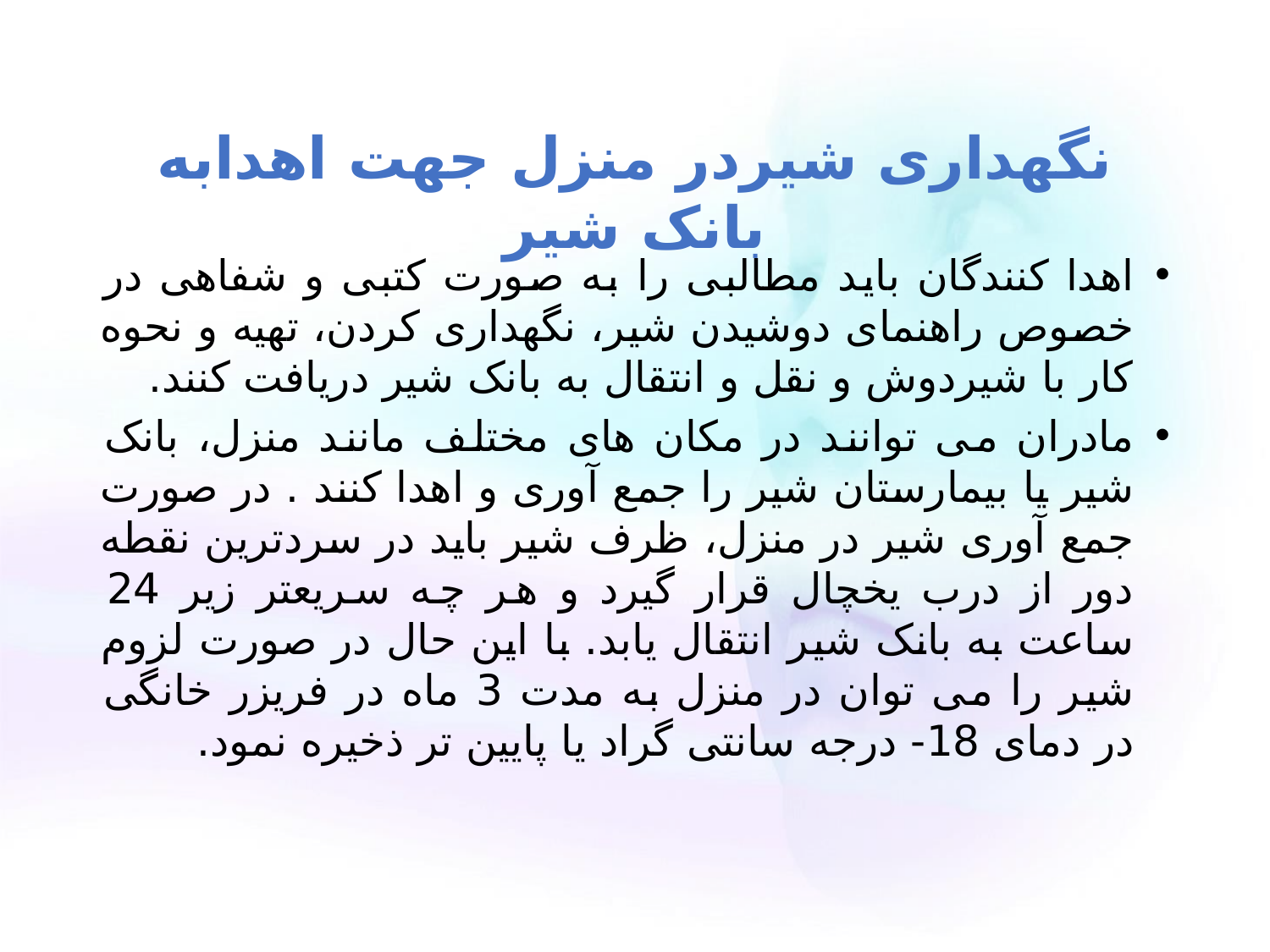

# نگهداری شیردر منزل جهت اهدابه بانک شیر
اهدا کنندگان باید مطالبی را به صورت کتبی و شفاهی در خصوص راهنمای دوشیدن شیر، نگهداری کردن، تهیه و نحوه کار با شیردوش و نقل و انتقال به بانک شیر دریافت کنند.
مادران می توانند در مکان های مختلف مانند منزل، بانک شیر یا بیمارستان شیر را جمع آوری و اهدا کنند . در صورت جمع آوری شیر در منزل، ظرف شیر باید در سردترین نقطه دور از درب یخچال قرار گیرد و هر چه سریعتر زیر 24 ساعت به بانک شیر انتقال یابد. با این حال در صورت لزوم شیر را می توان در منزل به مدت 3 ماه در فریزر خانگی در دمای 18- درجه سانتی گراد یا پایین تر ذخیره نمود.